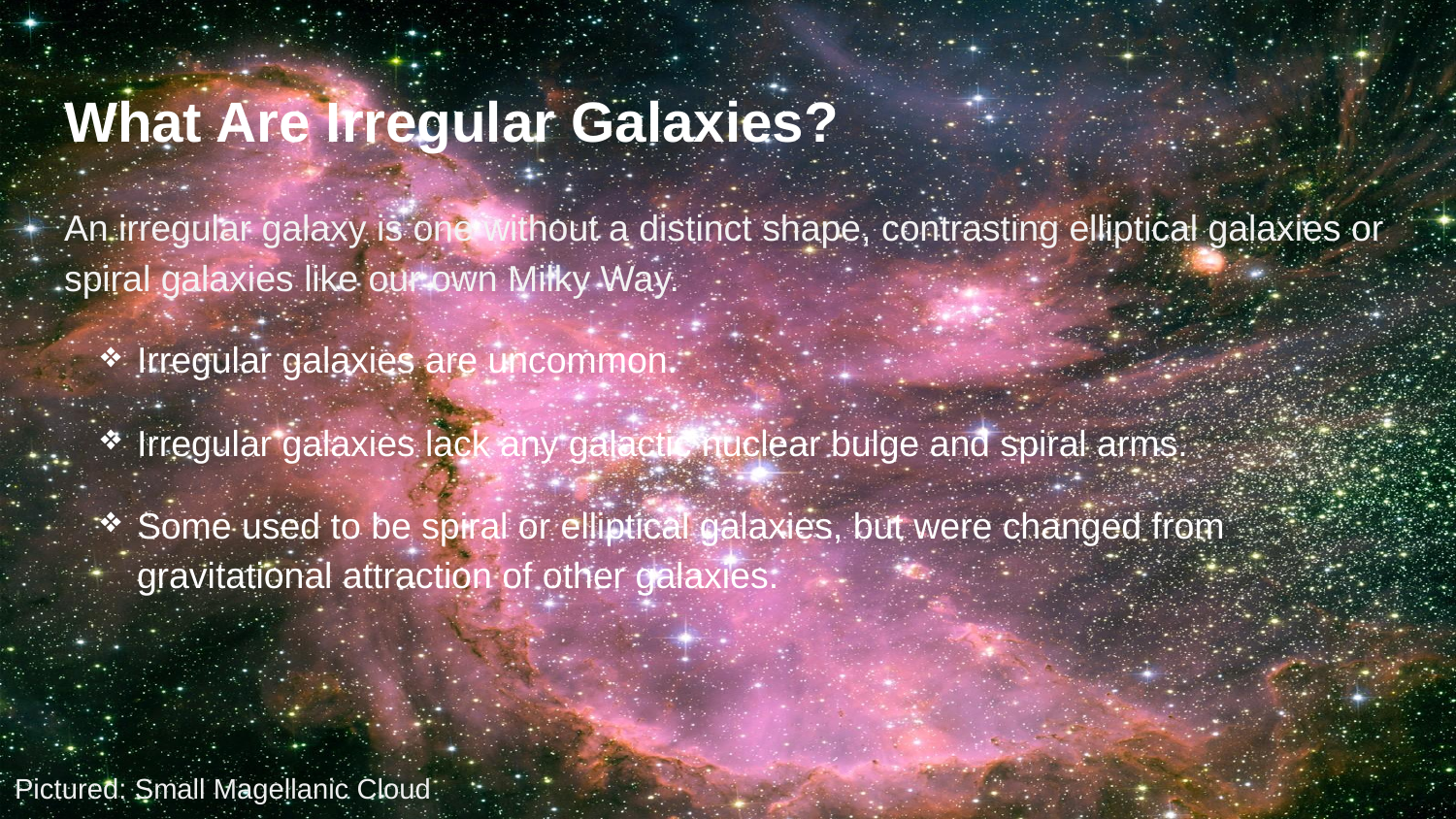

# What Are Irregular Galaxies?
An irregular galaxy is one without a distinct shape, contrasting elliptical galaxies or spiral galaxies like our own Milky Way.
Irregular galaxies are uncommon.
Irregular galaxies lack any galactic nuclear bulge and spiral arms.
Some used to be spiral or elliptical galaxies, but were changed from gravitational attraction of other galaxies.
Pictured: Small Magellanic Cloud